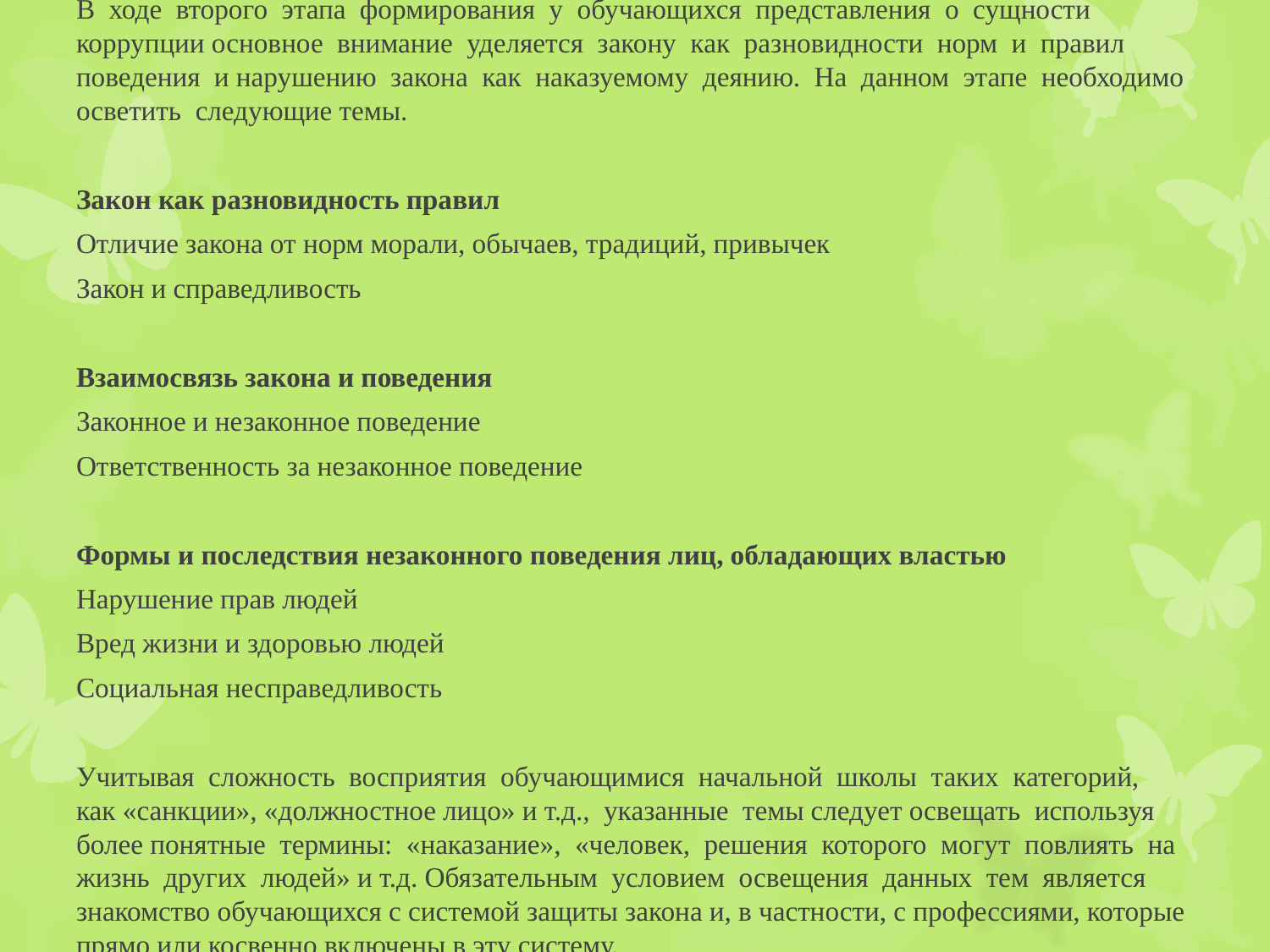

В  ходе  второго  этапа  формирования  у  обучающихся  представления  о  сущности  коррупции основное  внимание  уделяется  закону  как  разновидности  норм  и  правил  поведения  и нарушению  закона  как  наказуемому  деянию.  На  данном  этапе  необходимо  осветить  следующие темы.

Закон как разновидность правил
Отличие закона от норм морали, обычаев, традиций, привычек
Закон и справедливость

Взаимосвязь закона и поведения
Законное и незаконное поведение
Ответственность за незаконное поведение

Формы и последствия незаконного поведения лиц, обладающих властью
Нарушение прав людей
Вред жизни и здоровью людей
Социальная несправедливость

Учитывая  сложность  восприятия  обучающимися  начальной  школы  таких  категорий,  как «санкции», «должностное лицо» и т.д.,  указанные  темы следует освещать  используя  более понятные  термины:  «наказание»,  «человек,  решения  которого  могут  повлиять  на  жизнь  других  людей» и т.д. Обязательным  условием  освещения  данных  тем  является  знакомство обучающихся с системой защиты закона и, в частности, с профессиями, которые прямо или косвенно включены в эту систему.